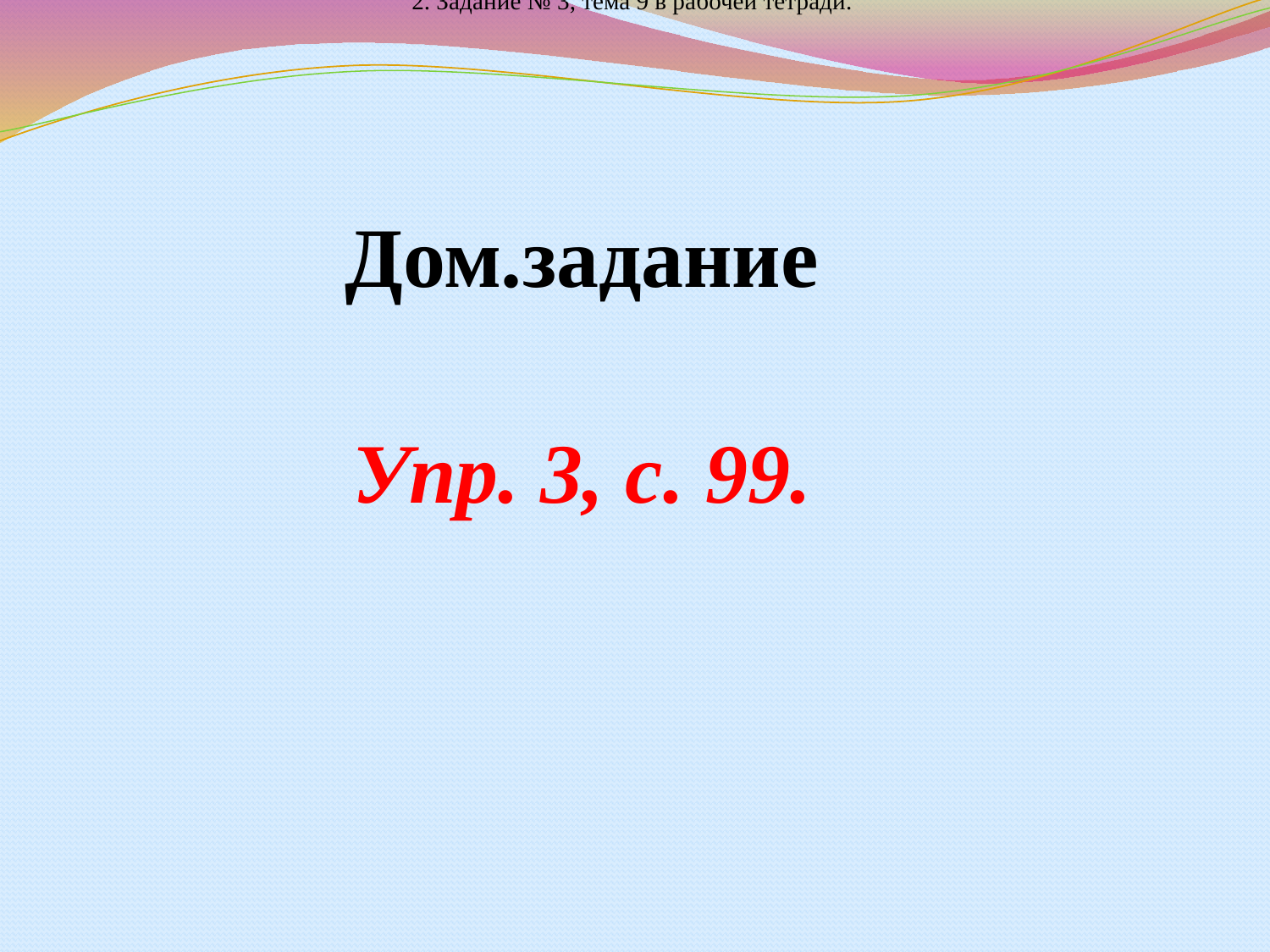

2. Задание № 3, тема 9 в рабочей тетради.
| Дом.задание Упр. 3, с. 99. |
| --- |